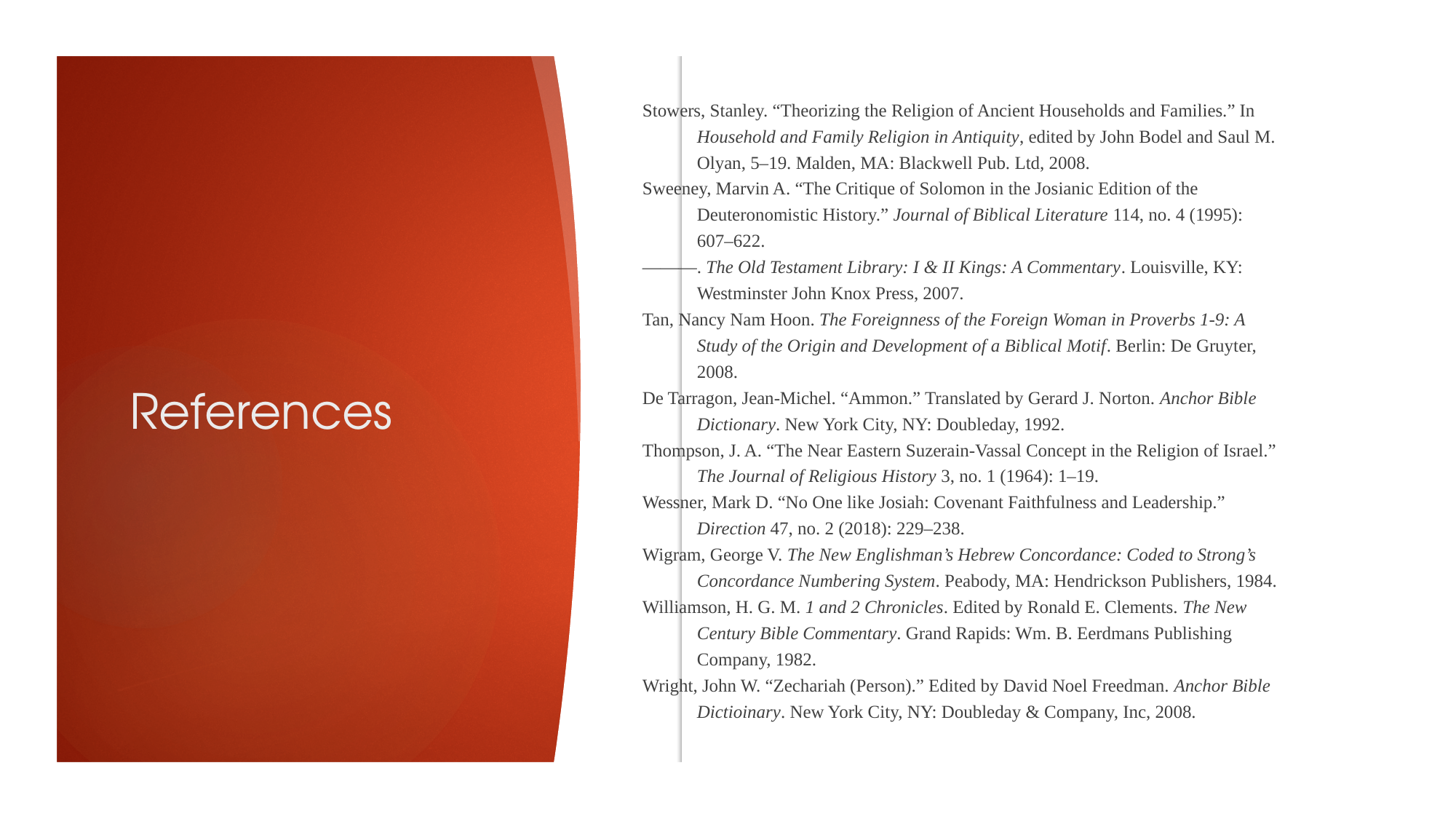

Stowers, Stanley. “Theorizing the Religion of Ancient Households and Families.” In Household and Family Religion in Antiquity, edited by John Bodel and Saul M. Olyan, 5–19. Malden, MA: Blackwell Pub. Ltd, 2008.
Sweeney, Marvin A. “The Critique of Solomon in the Josianic Edition of the Deuteronomistic History.” Journal of Biblical Literature 114, no. 4 (1995): 607–622.
———. The Old Testament Library: I & II Kings: A Commentary. Louisville, KY: Westminster John Knox Press, 2007.
Tan, Nancy Nam Hoon. The Foreignness of the Foreign Woman in Proverbs 1-9: A Study of the Origin and Development of a Biblical Motif. Berlin: De Gruyter, 2008.
De Tarragon, Jean-Michel. “Ammon.” Translated by Gerard J. Norton. Anchor Bible Dictionary. New York City, NY: Doubleday, 1992.
Thompson, J. A. “The Near Eastern Suzerain-Vassal Concept in the Religion of Israel.” The Journal of Religious History 3, no. 1 (1964): 1–19.
Wessner, Mark D. “No One like Josiah: Covenant Faithfulness and Leadership.” Direction 47, no. 2 (2018): 229–238.
Wigram, George V. The New Englishman’s Hebrew Concordance: Coded to Strong’s Concordance Numbering System. Peabody, MA: Hendrickson Publishers, 1984.
Williamson, H. G. M. 1 and 2 Chronicles. Edited by Ronald E. Clements. The New Century Bible Commentary. Grand Rapids: Wm. B. Eerdmans Publishing Company, 1982.
Wright, John W. “Zechariah (Person).” Edited by David Noel Freedman. Anchor Bible Dictioinary. New York City, NY: Doubleday & Company, Inc, 2008.
# References